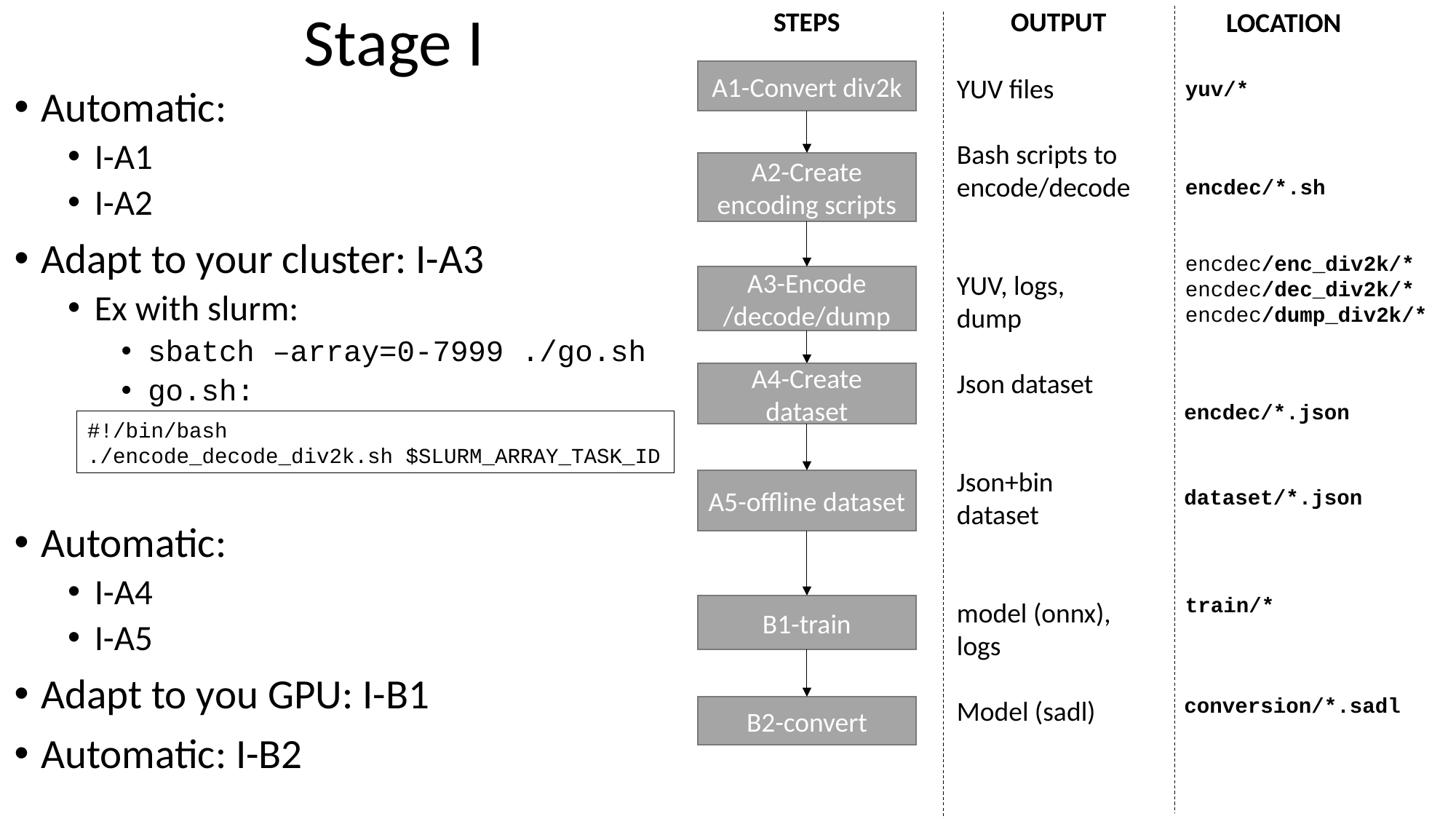

LOCATION
STEPS
OUTPUT
# Stage I
A1-Convert div2k
YUV files

Bash scripts to encode/decode

YUV, logs, dump

Json dataset

Json+bin dataset

model (onnx), logs

Model (sadl)
yuv/*
Automatic:
I-A1
I-A2
Adapt to your cluster: I-A3
Ex with slurm:
sbatch –array=0-7999 ./go.sh
go.sh:

Automatic:
I-A4
I-A5
Adapt to you GPU: I-B1
Automatic: I-B2
A2-Create encoding scripts
encdec/*.sh
encdec/enc_div2k/* encdec/dec_div2k/*
encdec/dump_div2k/*
A3-Encode /decode/dump
A4-Create dataset
encdec/*.json
#!/bin/bash
./encode_decode_div2k.sh $SLURM_ARRAY_TASK_ID
A5-offline dataset
dataset/*.json
train/*
B1-train
conversion/*.sadl
B2-convert